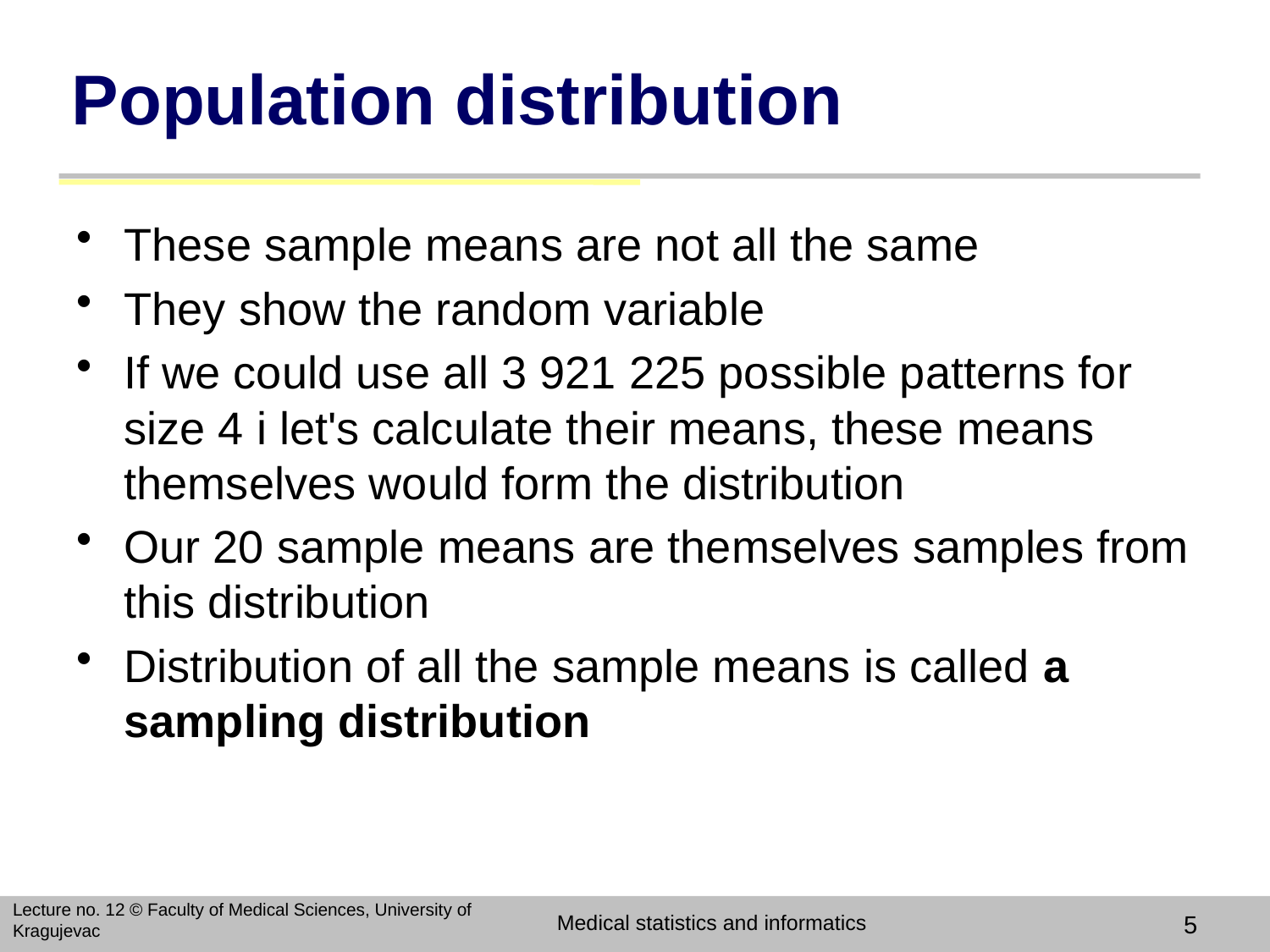

# Population distribution
These sample means are not all the same
They show the random variable
If we could use all 3 921 225 possible patterns for size 4 i let's calculate their means, these means themselves would form the distribution
Our 20 sample means are themselves samples from this distribution
Distribution of all the sample means is called a sampling distribution
Lecture no. 12 © Faculty of Medical Sciences, University of Kragujevac
Medical statistics and informatics
5